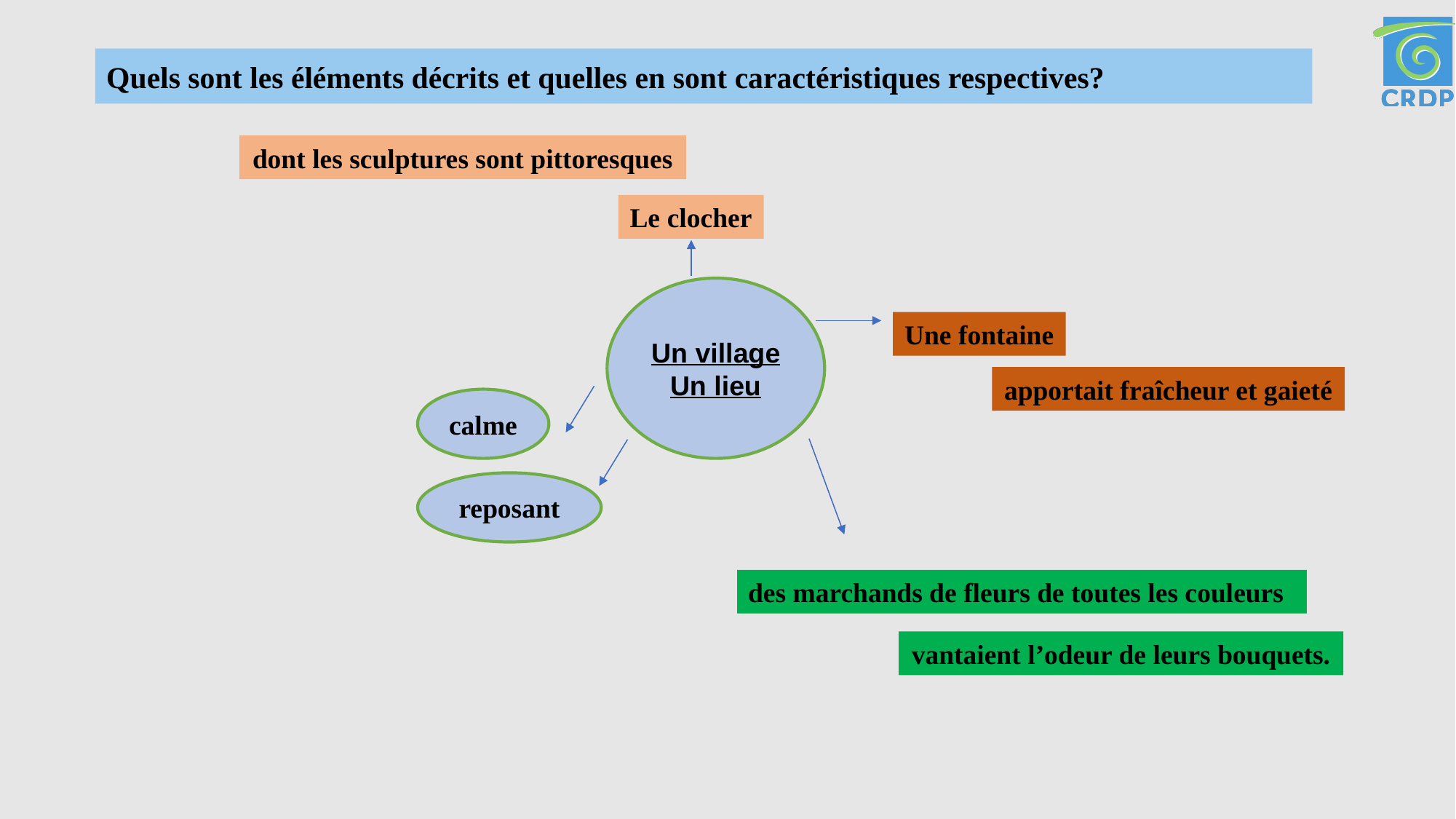

Quels sont les éléments décrits et quelles en sont caractéristiques respectives?
dont les sculptures sont pittoresques
Le clocher
Un village
Un lieu
Une fontaine
apportait fraîcheur et gaieté
calme
reposant
des marchands de fleurs de toutes les couleurs
vantaient l’odeur de leurs bouquets.